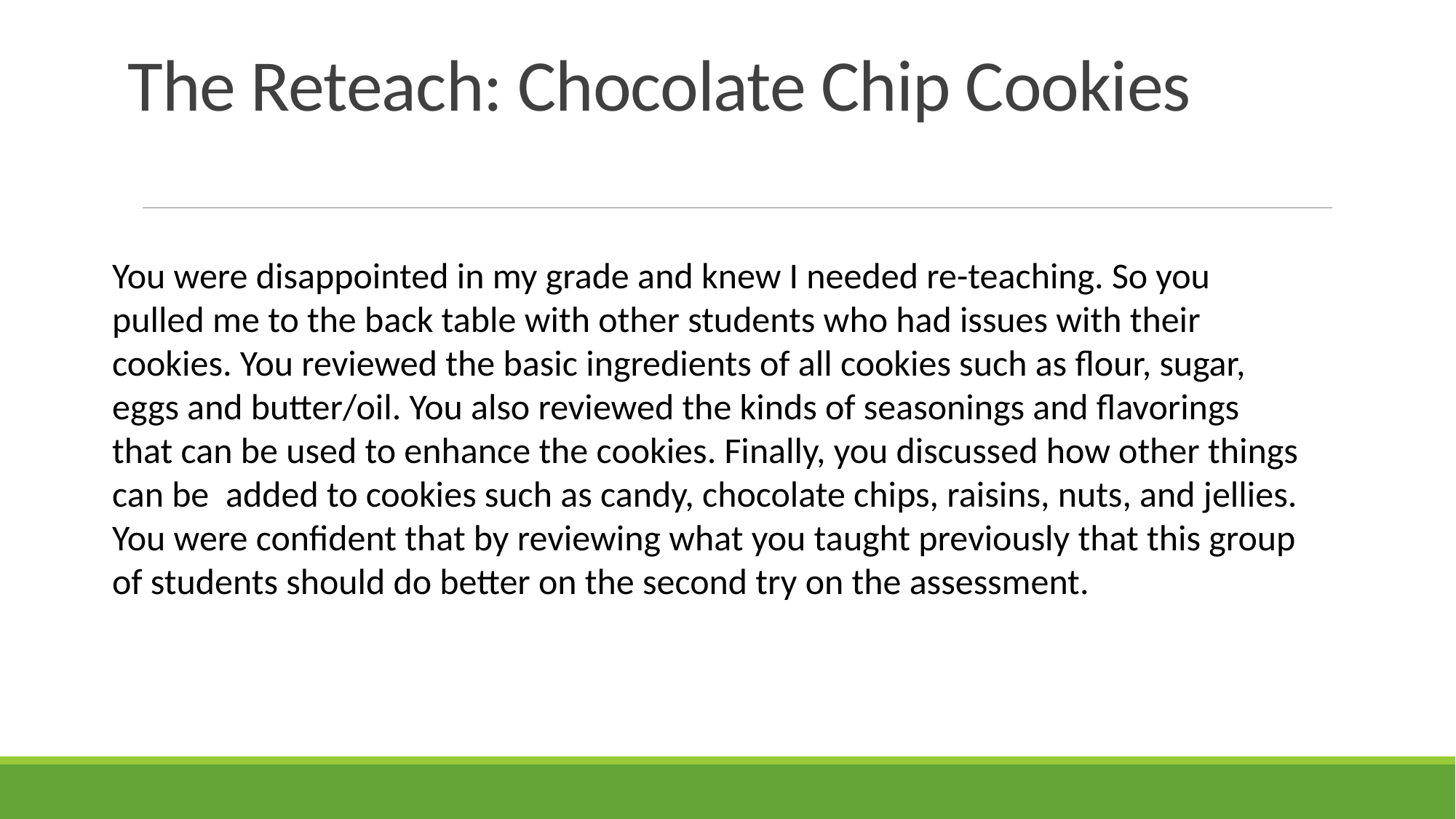

# The Reteach: Chocolate Chip Cookies
You were disappointed in my grade and knew I needed re-teaching. So you pulled me to the back table with other students who had issues with their cookies. You reviewed the basic ingredients of all cookies such as flour, sugar, eggs and butter/oil. You also reviewed the kinds of seasonings and flavorings that can be used to enhance the cookies. Finally, you discussed how other things can be  added to cookies such as candy, chocolate chips, raisins, nuts, and jellies. You were confident that by reviewing what you taught previously that this group of students should do better on the second try on the assessment.